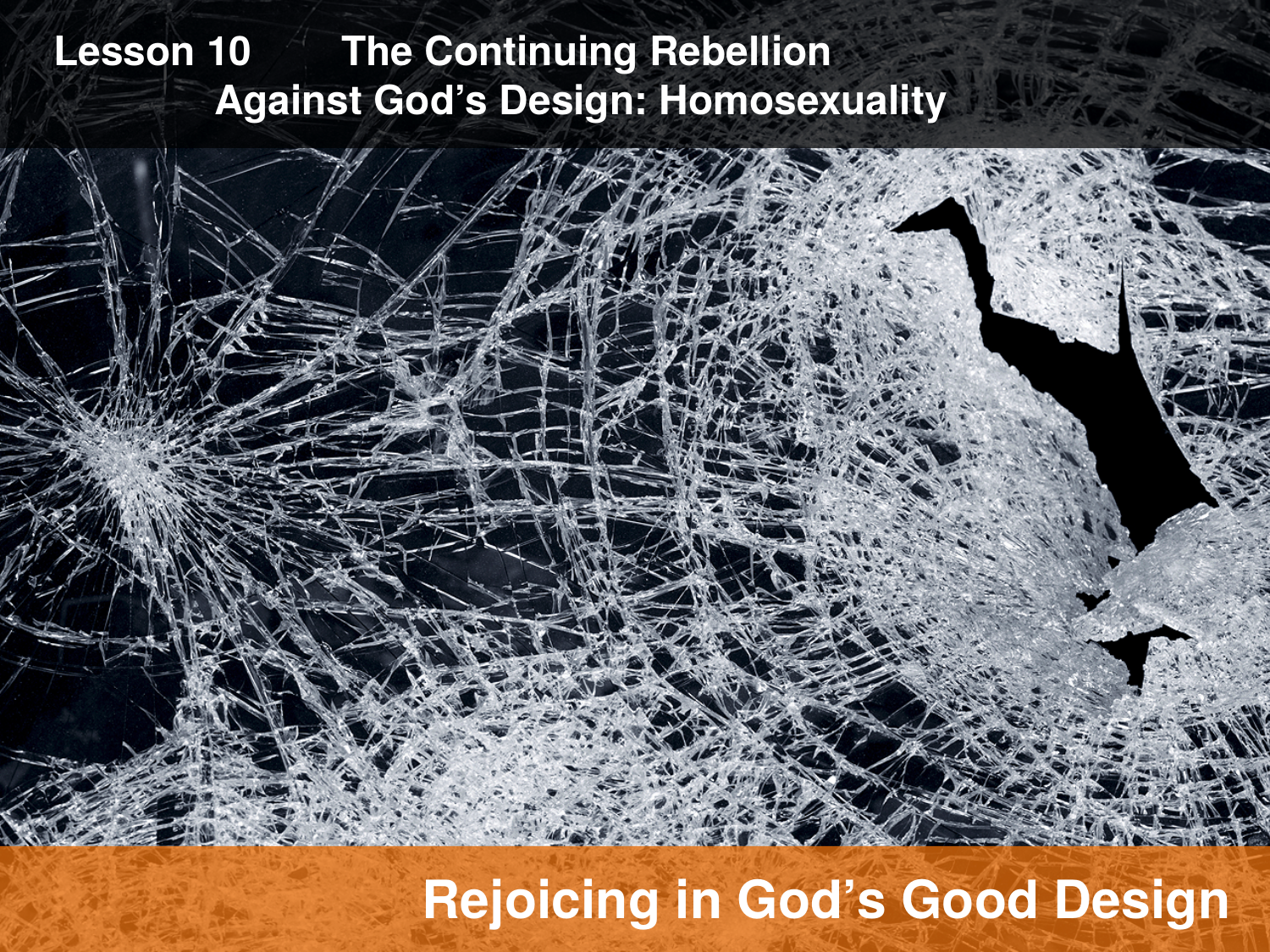

Lesson 10 	The Continuing Rebellion
	Against God’s Design: Homosexuality
Rejoicing in God’s Good Design